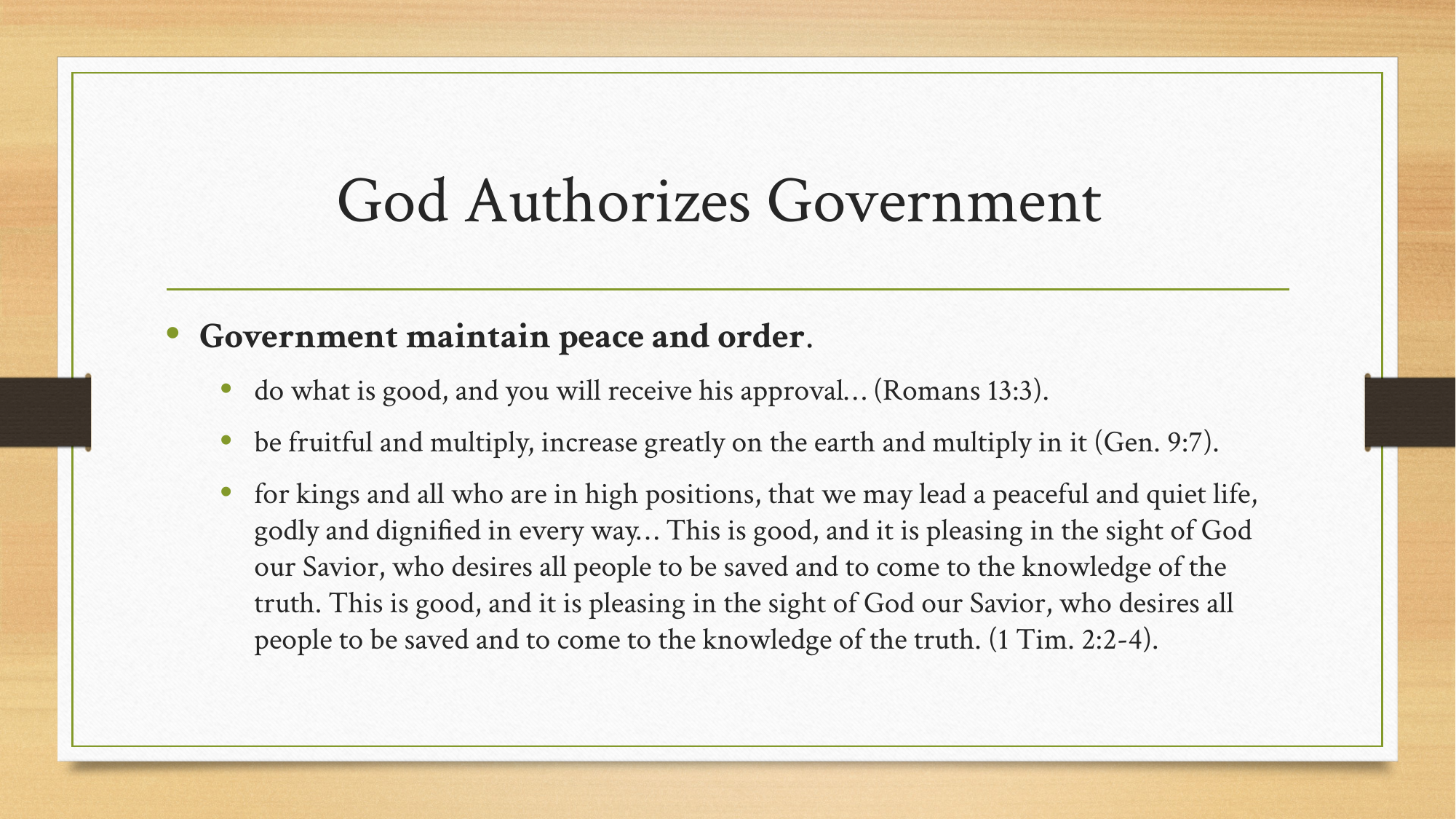

# God Authorizes Government
Government maintain peace and order.
do what is good, and you will receive his approval… (Romans 13:3).
be fruitful and multiply, increase greatly on the earth and multiply in it (Gen. 9:7).
for kings and all who are in high positions, that we may lead a peaceful and quiet life, godly and dignified in every way… This is good, and it is pleasing in the sight of God our Savior, who desires all people to be saved and to come to the knowledge of the truth. This is good, and it is pleasing in the sight of God our Savior, who desires all people to be saved and to come to the knowledge of the truth. (1 Tim. 2:2-4).